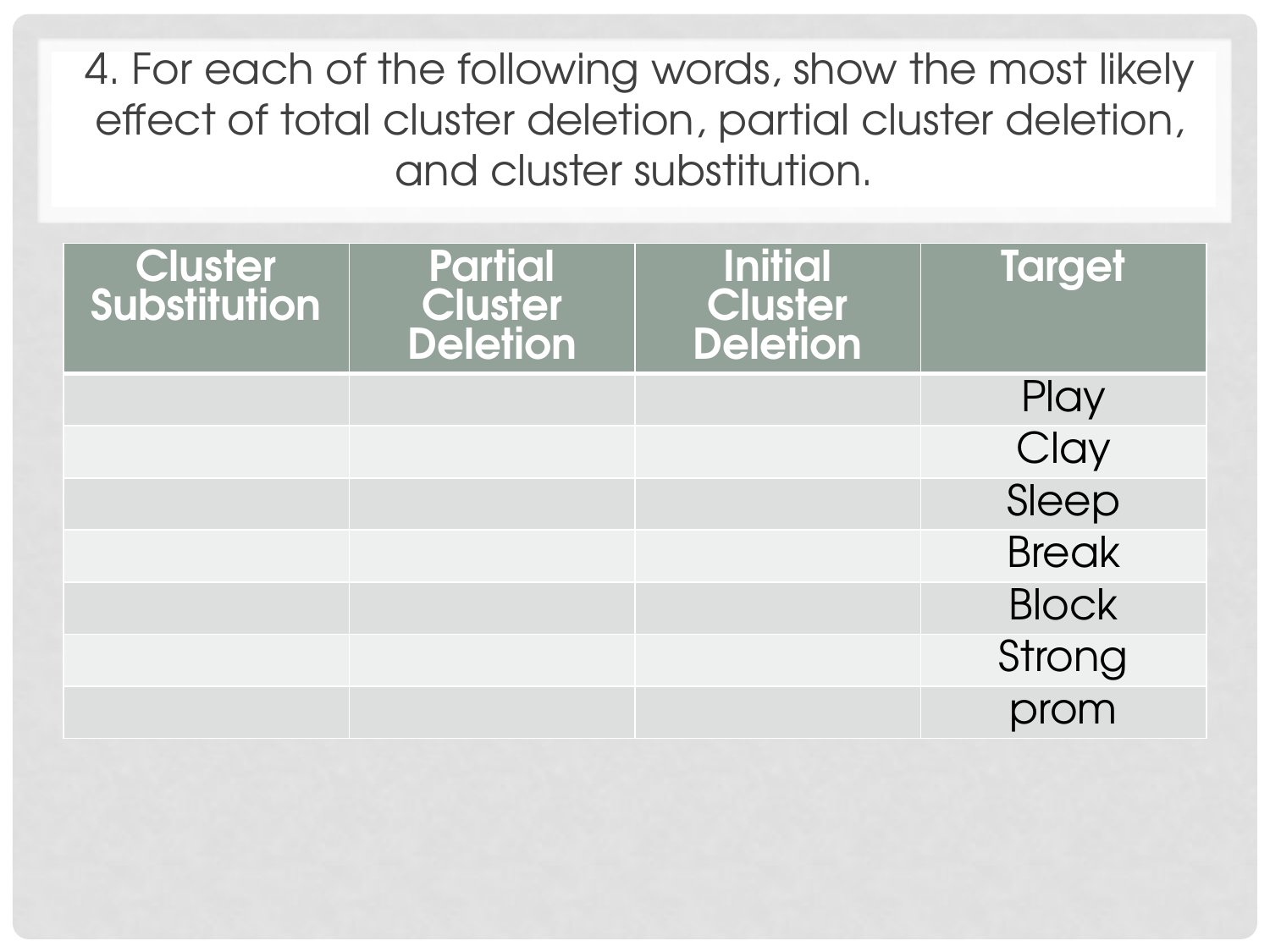

4. For each of the following words, show the most likely effect of total cluster deletion, partial cluster deletion, and cluster substitution.
| Cluster Substitution | Partial Cluster Deletion | Initial Cluster Deletion | Target |
| --- | --- | --- | --- |
|  |  |  | Play |
|  |  |  | Clay |
|  |  |  | Sleep |
|  |  |  | Break |
|  |  |  | Block |
|  |  |  | Strong |
|  |  |  | prom |